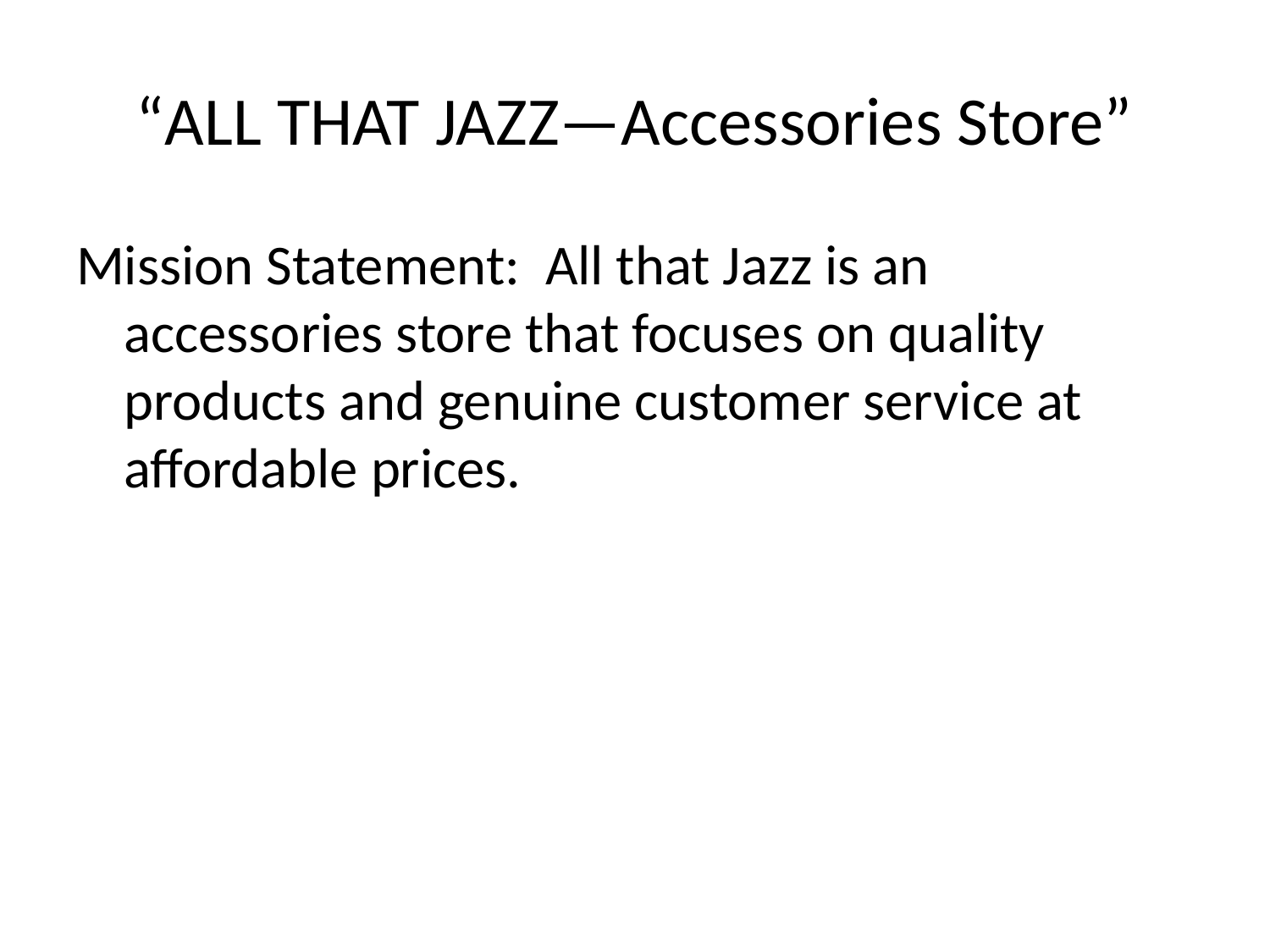

# “ALL THAT JAZZ—Accessories Store”
Mission Statement:  All that Jazz is an accessories store that focuses on quality products and genuine customer service at affordable prices.